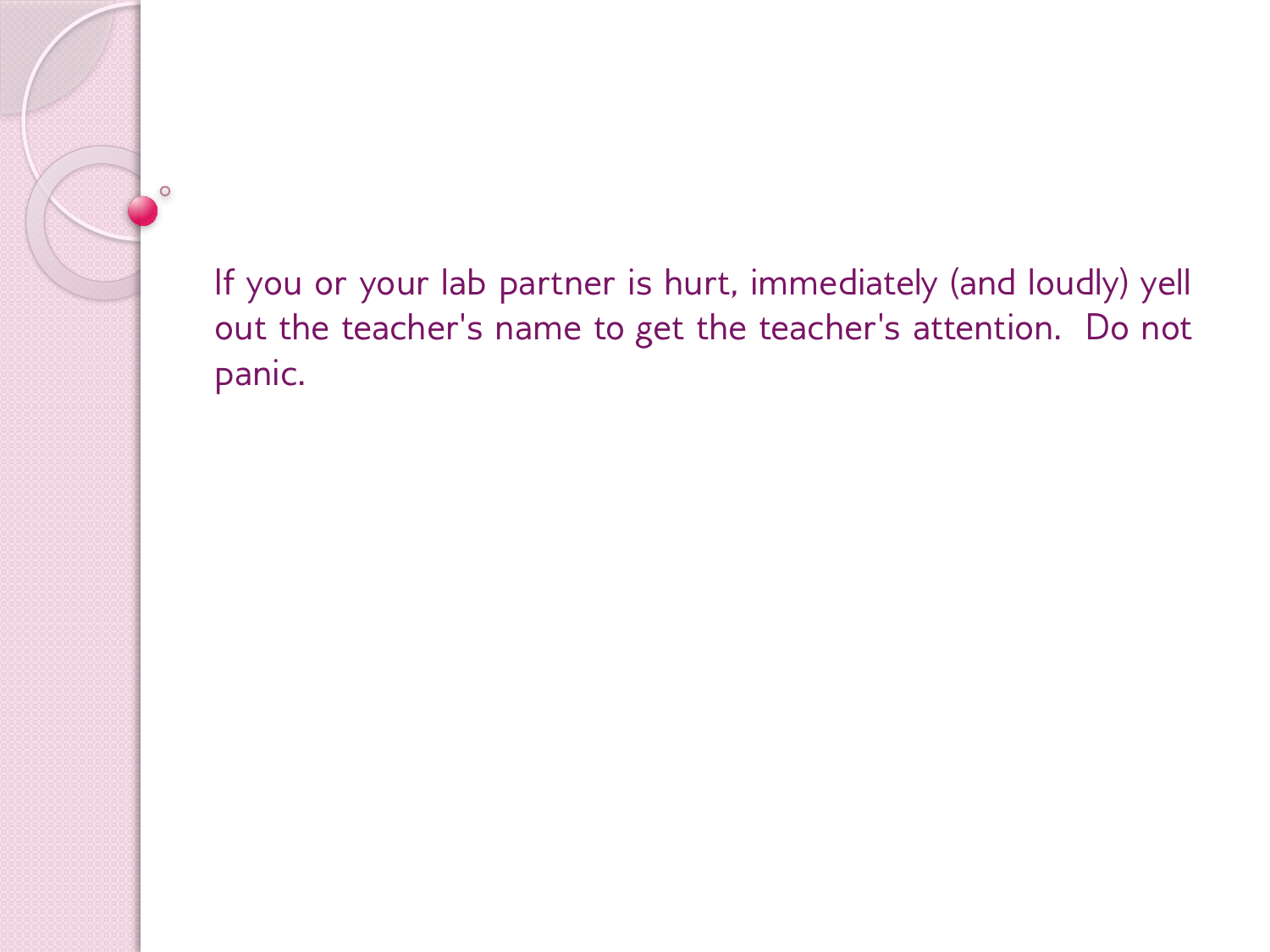

#
If you or your lab partner is hurt, immediately (and loudly) yell out the teacher's name to get the teacher's attention.  Do not panic.